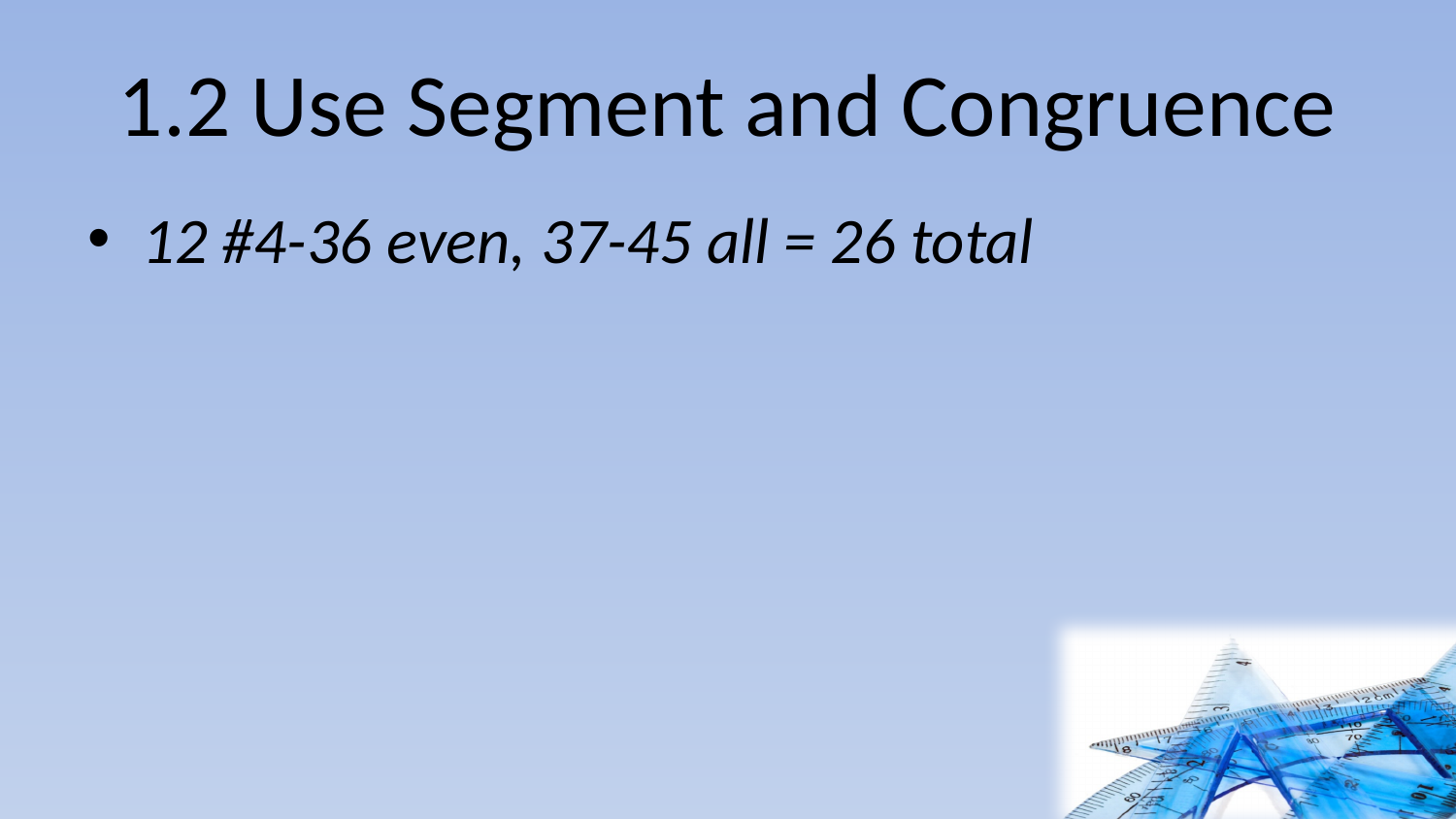

# 1.2 Use Segment and Congruence
12 #4-36 even, 37-45 all = 26 total